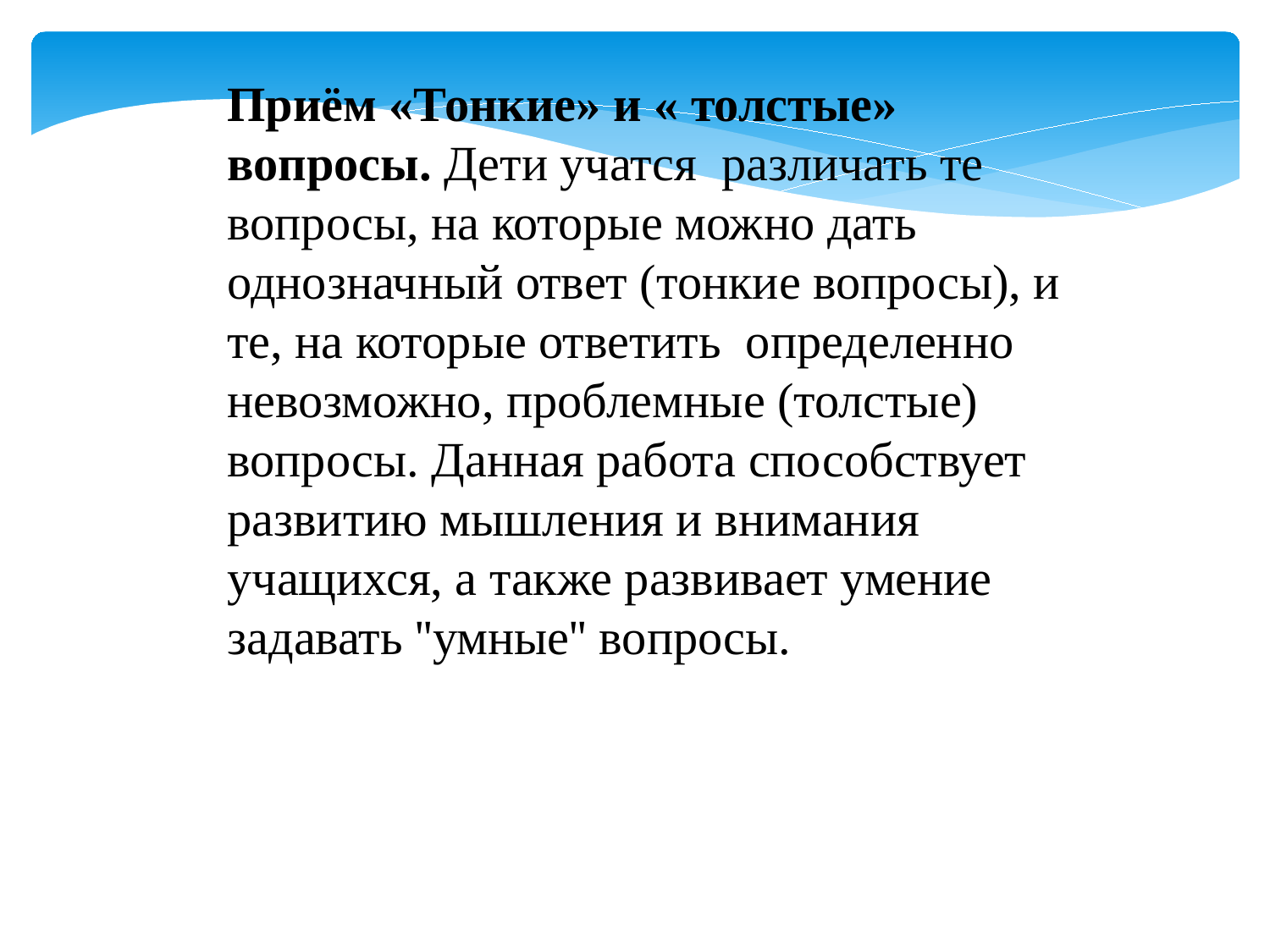

Приём «Тонкие» и « толстые» вопросы. Дети учатся  различать те вопросы, на которые можно дать однозначный ответ (тонкие вопросы), и те, на которые ответить  определенно невозможно, проблемные (толстые) вопросы. Данная работа способствует развитию мышления и внимания учащихся, а также развивает умение задавать ''умные'' вопросы.